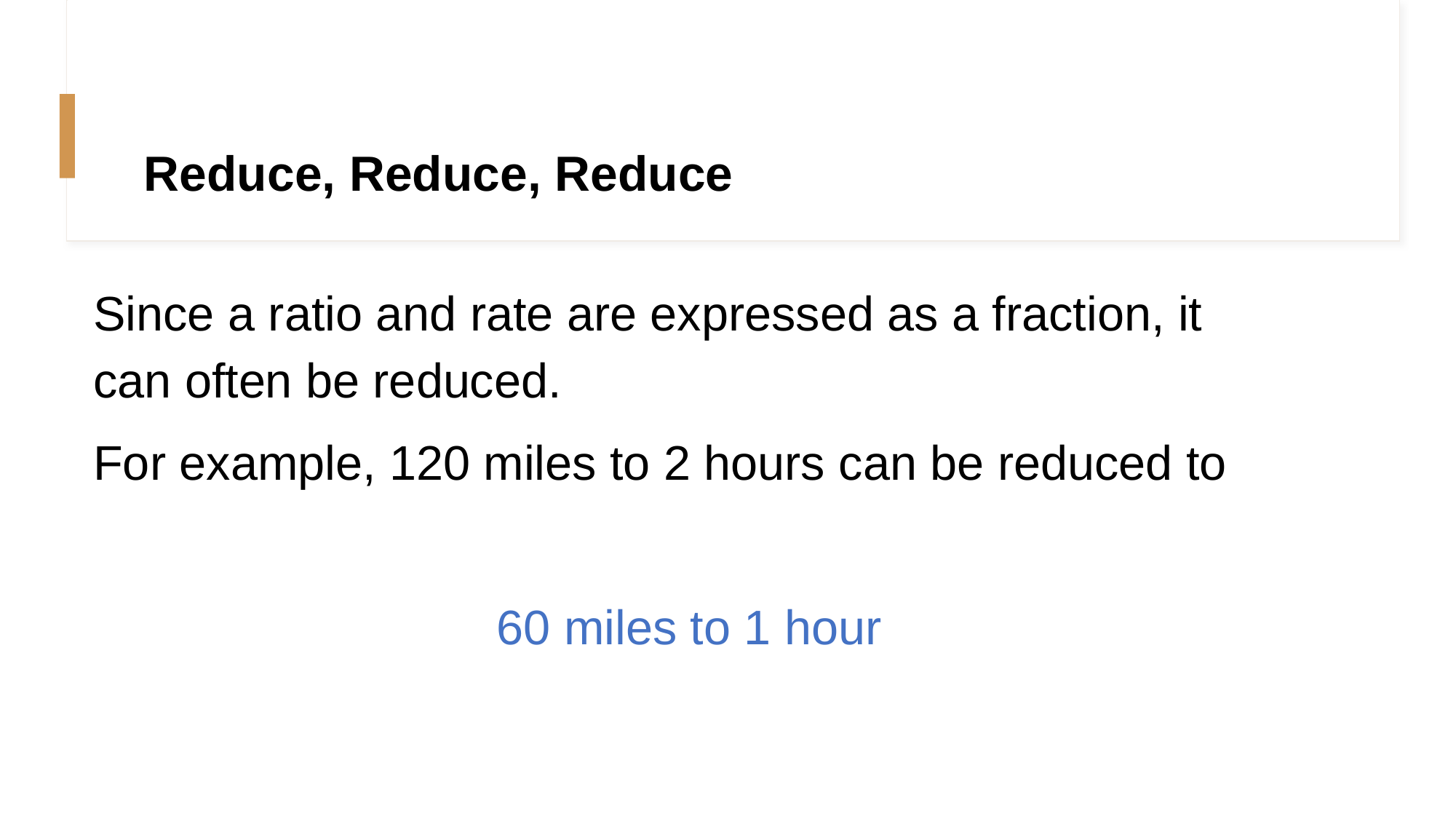

# Reduce, Reduce, Reduce
Since a ratio and rate are expressed as a fraction, it can often be reduced.
For example, 120 miles to 2 hours can be reduced to

60 miles to 1 hour